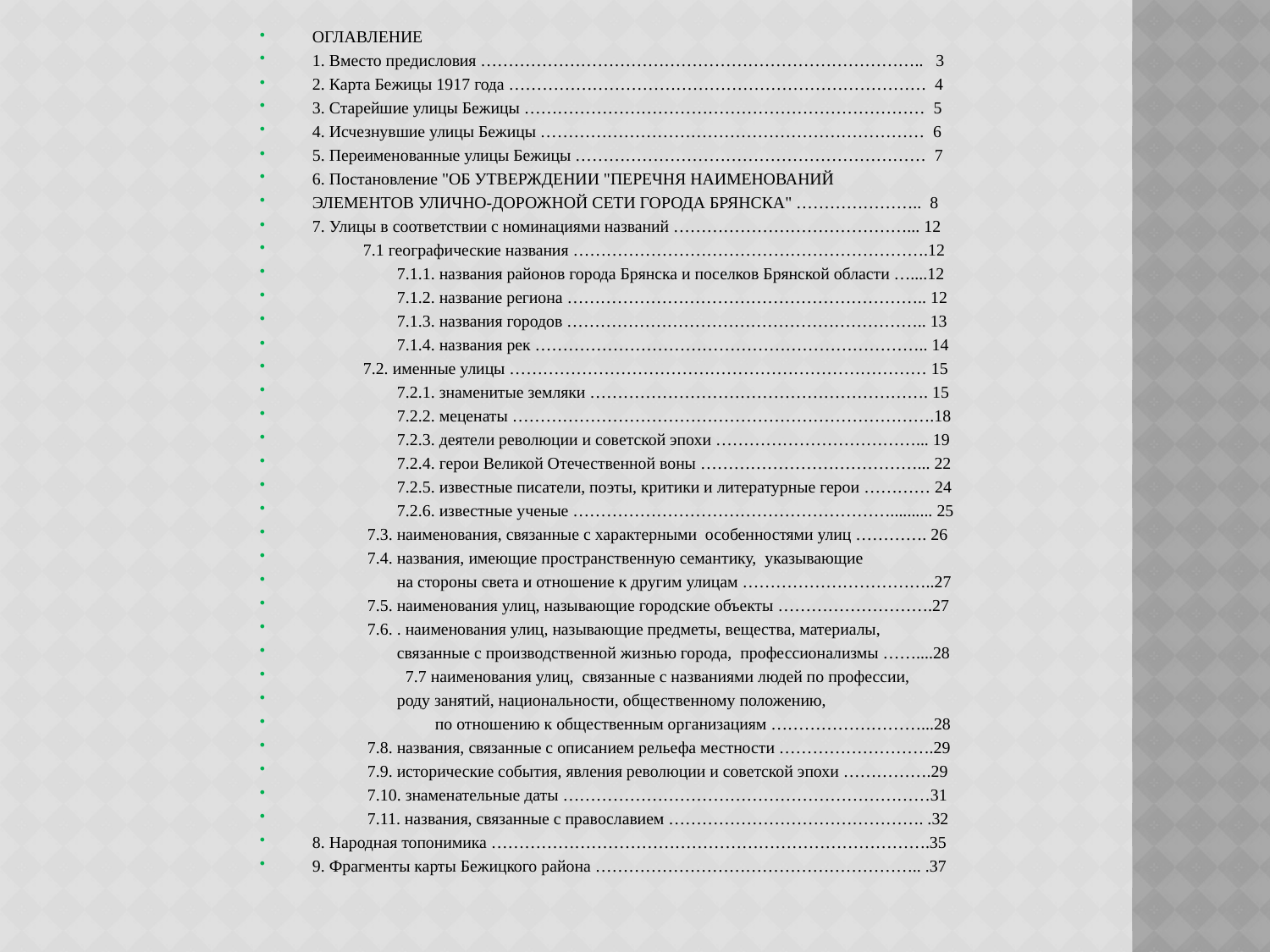

ОГЛАВЛЕНИЕ
1. Вместо предисловия ……………………………………………………………………..   3
2. Карта Бежицы 1917 года …………………………………………………………………  4
3. Старейшие улицы Бежицы ………………………………………………………………  5
4. Исчезнувшие улицы Бежицы ……………………………………………………………  6
5. Переименованные улицы Бежицы ………………………………………………………  7
6. Постановление "ОБ УТВЕРЖДЕНИИ "ПЕРЕЧНЯ НАИМЕНОВАНИЙ
ЭЛЕМЕНТОВ УЛИЧНО-ДОРОЖНОЙ СЕТИ ГОРОДА БРЯНСКА" …………………..  8
7. Улицы в соответствии с номинациями названий ……………………………………... 12
            7.1 географические названия ……………………………………………………….12
                    7.1.1. названия районов города Брянска и поселков Брянской области …....12
                    7.1.2. название региона ……………………………………………………….. 12
                    7.1.3. названия городов ……………………………………………………….. 13
                    7.1.4. названия рек …………………………………………………………….. 14
            7.2. именные улицы ………………………………………………………………… 15
                    7.2.1. знаменитые земляки ……………………………………………………. 15
                    7.2.2. меценаты ………………………………………………………………….18
                    7.2.3. деятели революции и советской эпохи ………………………………... 19
                    7.2.4. герои Великой Отечественной воны …………………………………... 22
                    7.2.5. известные писатели, поэты, критики и литературные герои ………… 24
                    7.2.6. известные ученые ………………………………………………….......... 25
             7.3. наименования, связанные с характерными  особенностями улиц …………. 26
             7.4. названия, имеющие пространственную семантику,  указывающие
                    на стороны света и отношение к другим улицам ……………………………..27
             7.5. наименования улиц, называющие городские объекты ……………………….27
             7.6. . наименования улиц, называющие предметы, вещества, материалы,
                    связанные с производственной жизнью города,  профессионализмы ……....28
                      7.7 наименования улиц,  связанные с названиями людей по профессии,
                    роду занятий, национальности, общественному положению,
                             по отношению к общественным организациям ………………………...28
             7.8. названия, связанные с описанием рельефа местности ……………………….29
             7.9. исторические события, явления революции и советской эпохи …………….29
             7.10. знаменательные даты …………………………………………………………31
             7.11. названия, связанные с православием ………………………………………. .32
8. Народная топонимика …………………………………………………………………….35
9. Фрагменты карты Бежицкого района ………………………………………………….. .37

#